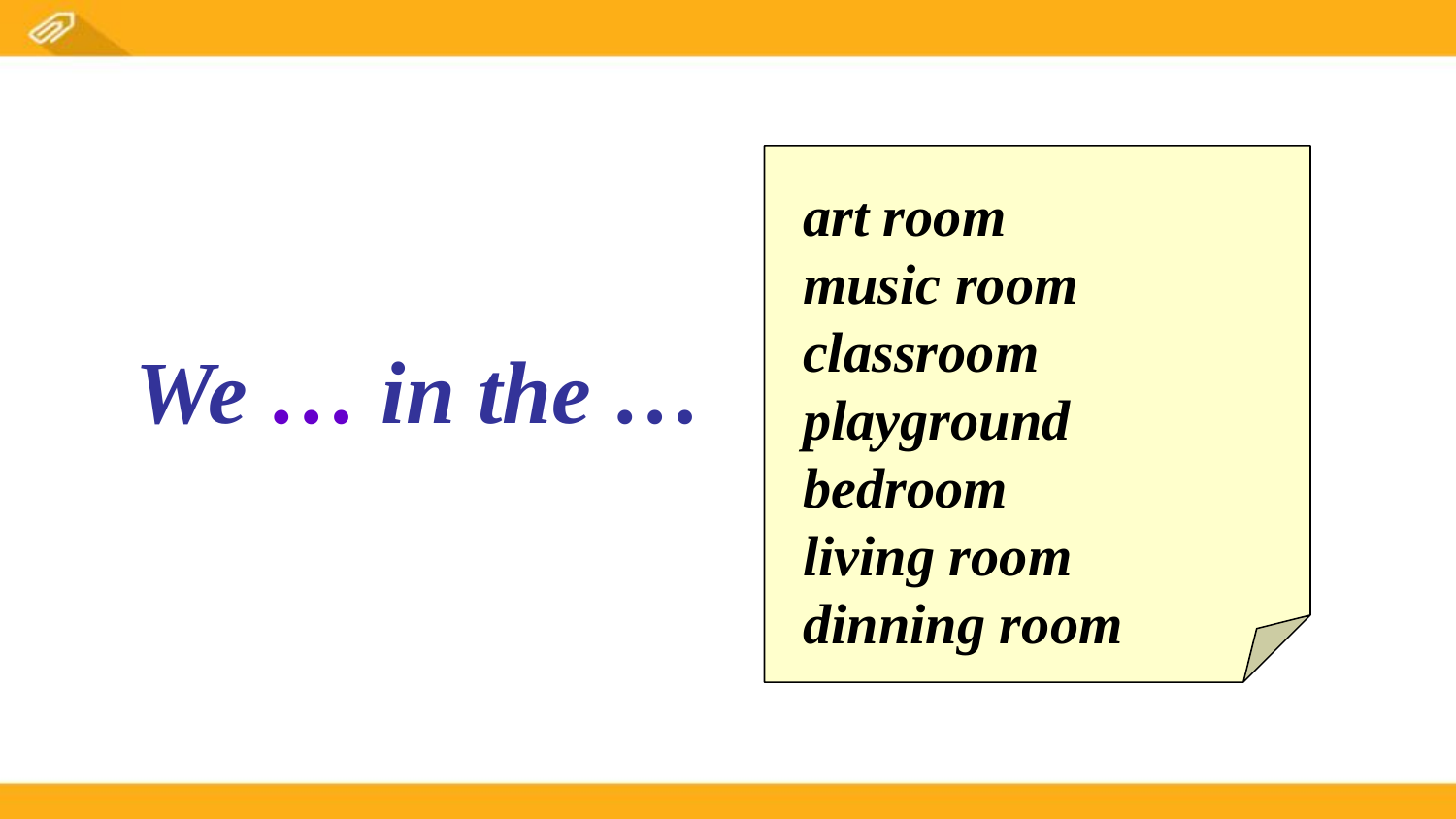

art room
music room
classroom
playground
bedroom
living room
dinning room
We … in the …